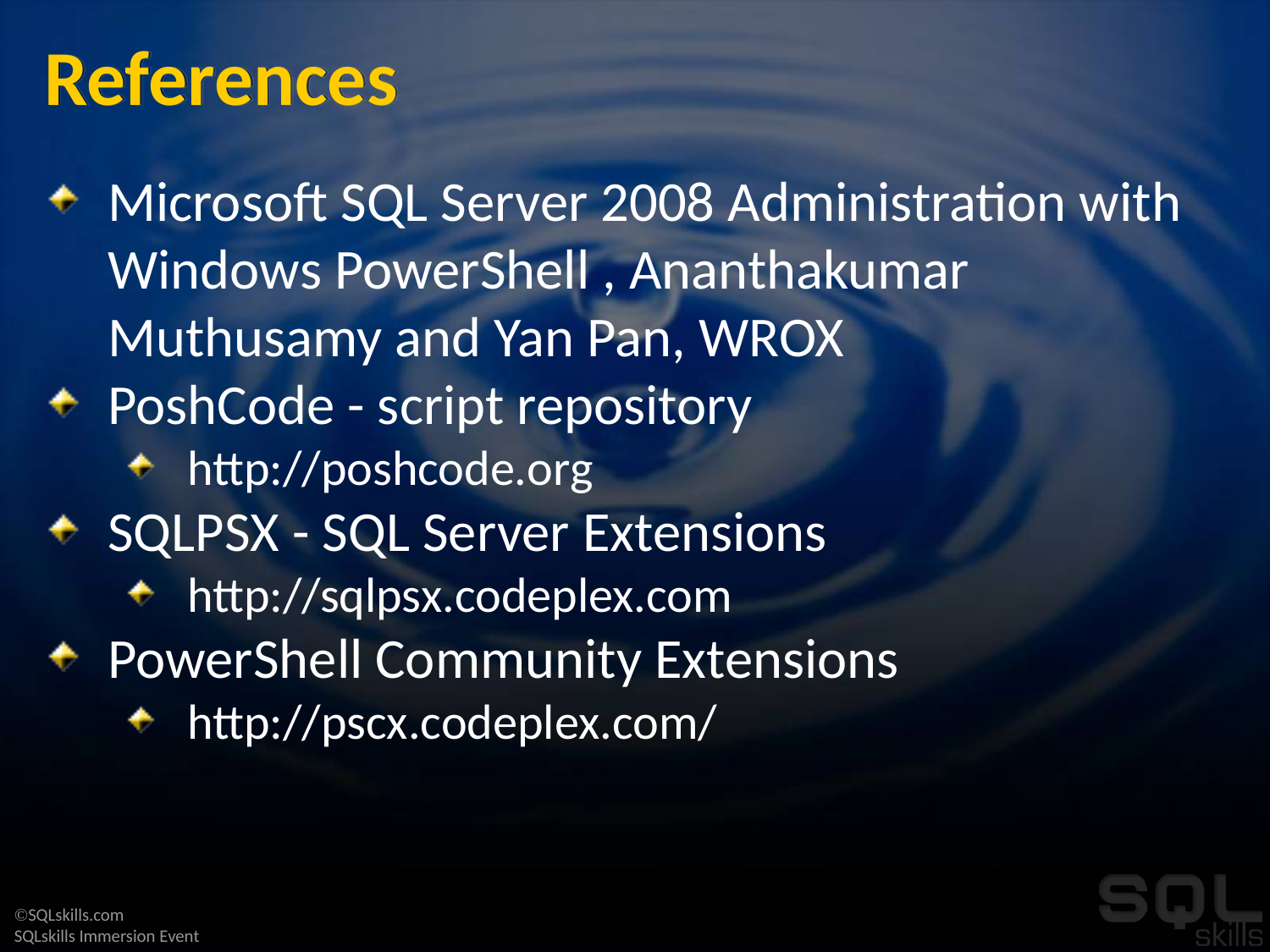

# References
Microsoft SQL Server 2008 Administration with Windows PowerShell , Ananthakumar Muthusamy and Yan Pan, WROX
PoshCode - script repository
http://poshcode.org
SQLPSX - SQL Server Extensions
http://sqlpsx.codeplex.com
PowerShell Community Extensions
http://pscx.codeplex.com/